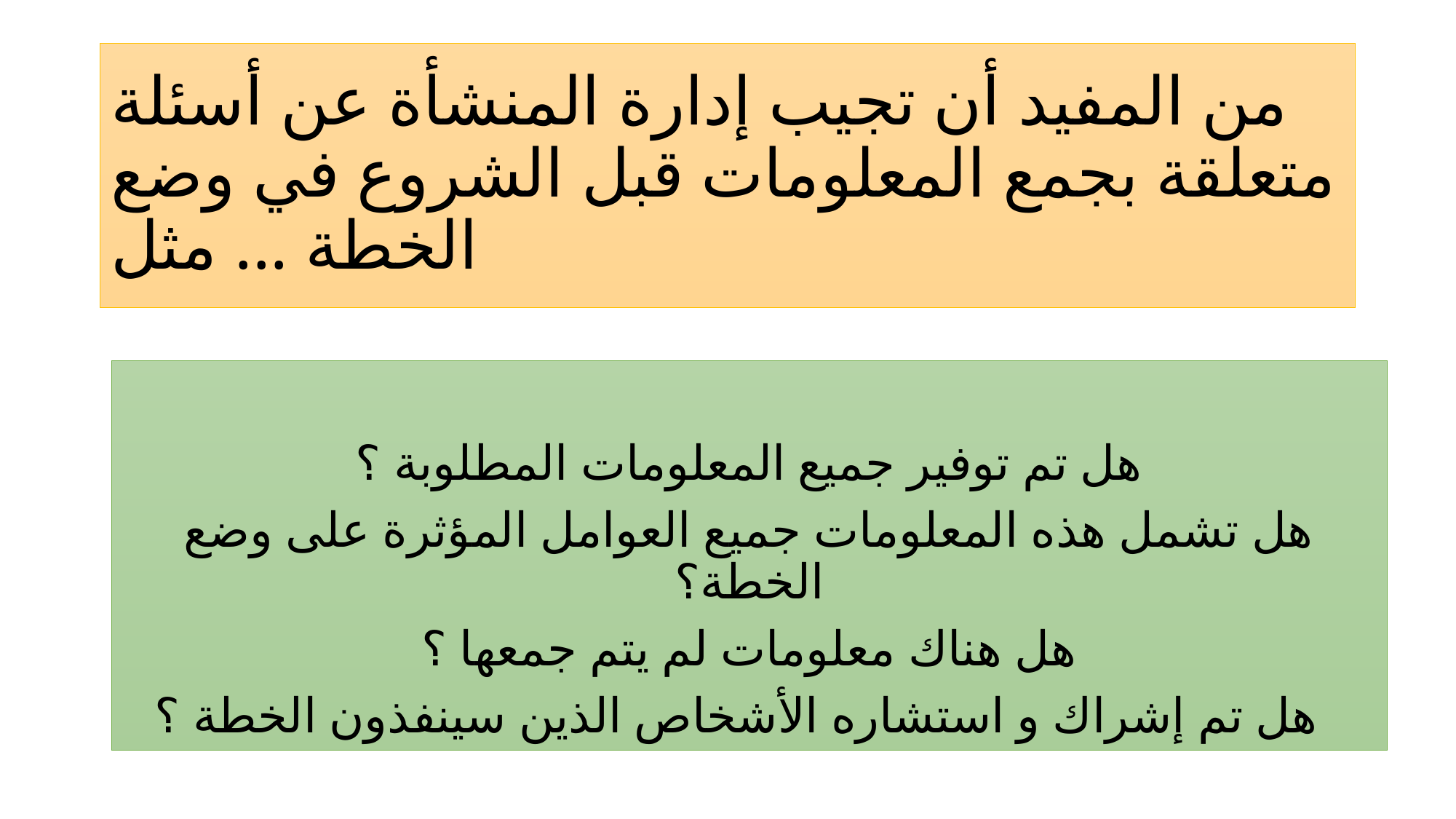

# من المفيد أن تجيب إدارة المنشأة عن أسئلة متعلقة بجمع المعلومات قبل الشروع في وضع الخطة ... مثل

هل تم توفير جميع المعلومات المطلوبة ؟
هل تشمل هذه المعلومات جميع العوامل المؤثرة على وضع الخطة؟
هل هناك معلومات لم يتم جمعها ؟
هل تم إشراك و استشاره الأشخاص الذين سينفذون الخطة ؟